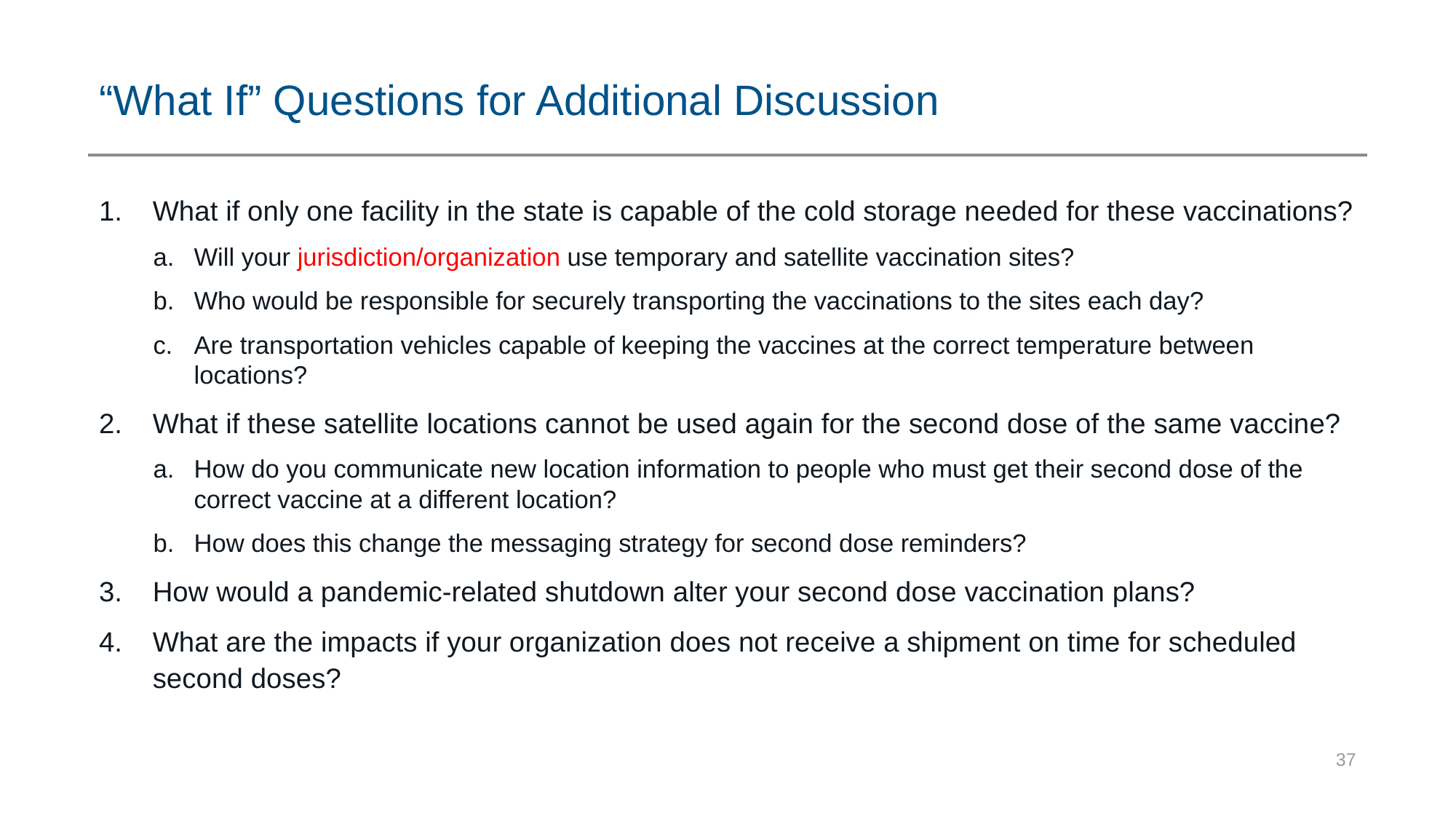

# “What If” Questions for Additional Discussion
What if only one facility in the state is capable of the cold storage needed for these vaccinations?
Will your jurisdiction/organization use temporary and satellite vaccination sites?
Who would be responsible for securely transporting the vaccinations to the sites each day?
Are transportation vehicles capable of keeping the vaccines at the correct temperature between locations?
What if these satellite locations cannot be used again for the second dose of the same vaccine?
How do you communicate new location information to people who must get their second dose of the correct vaccine at a different location?
How does this change the messaging strategy for second dose reminders?
How would a pandemic-related shutdown alter your second dose vaccination plans?
What are the impacts if your organization does not receive a shipment on time for scheduled second doses?
37